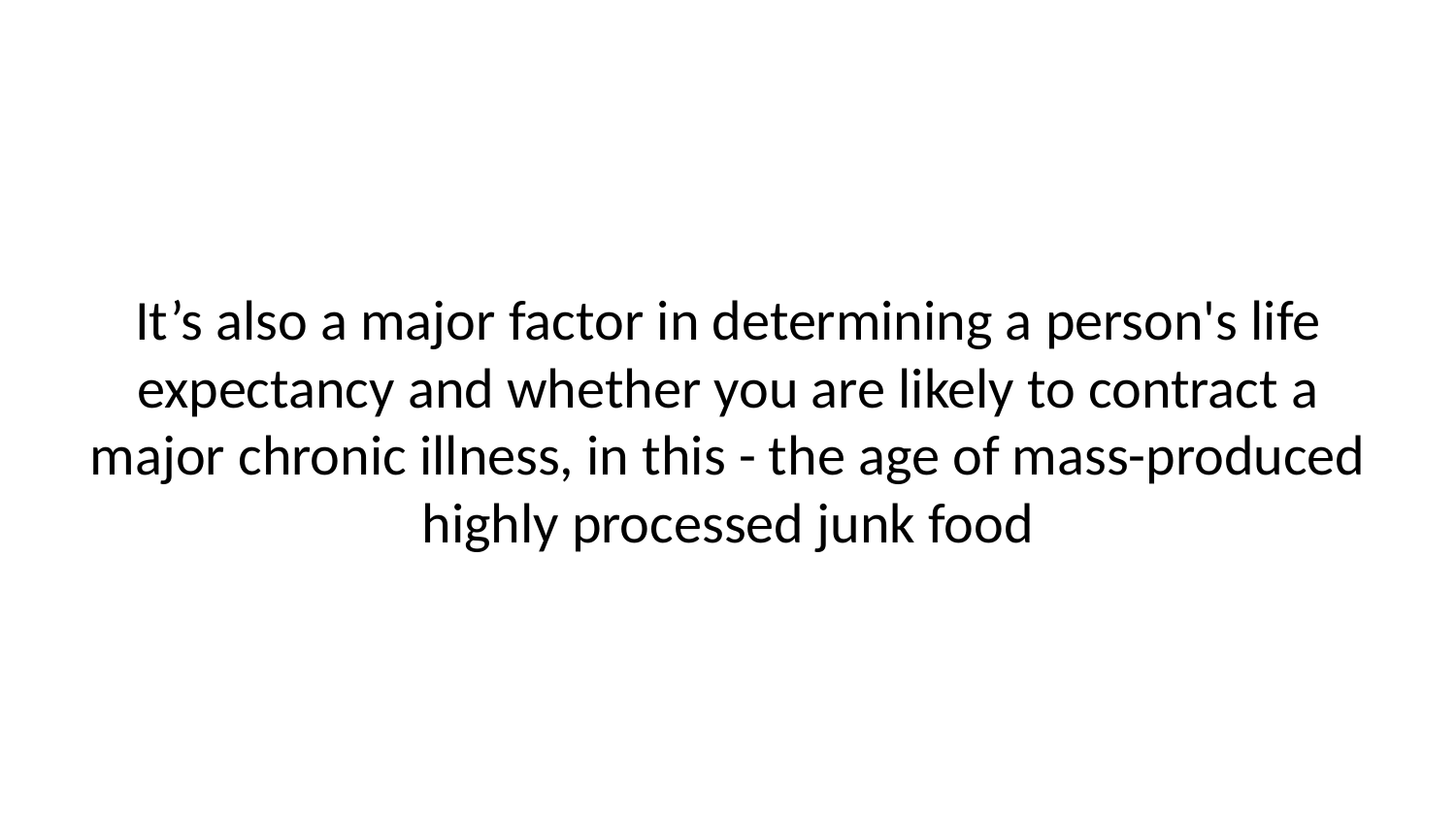

It’s also a major factor in determining a person's life expectancy and whether you are likely to contract a major chronic illness, in this - the age of mass-produced highly processed junk food